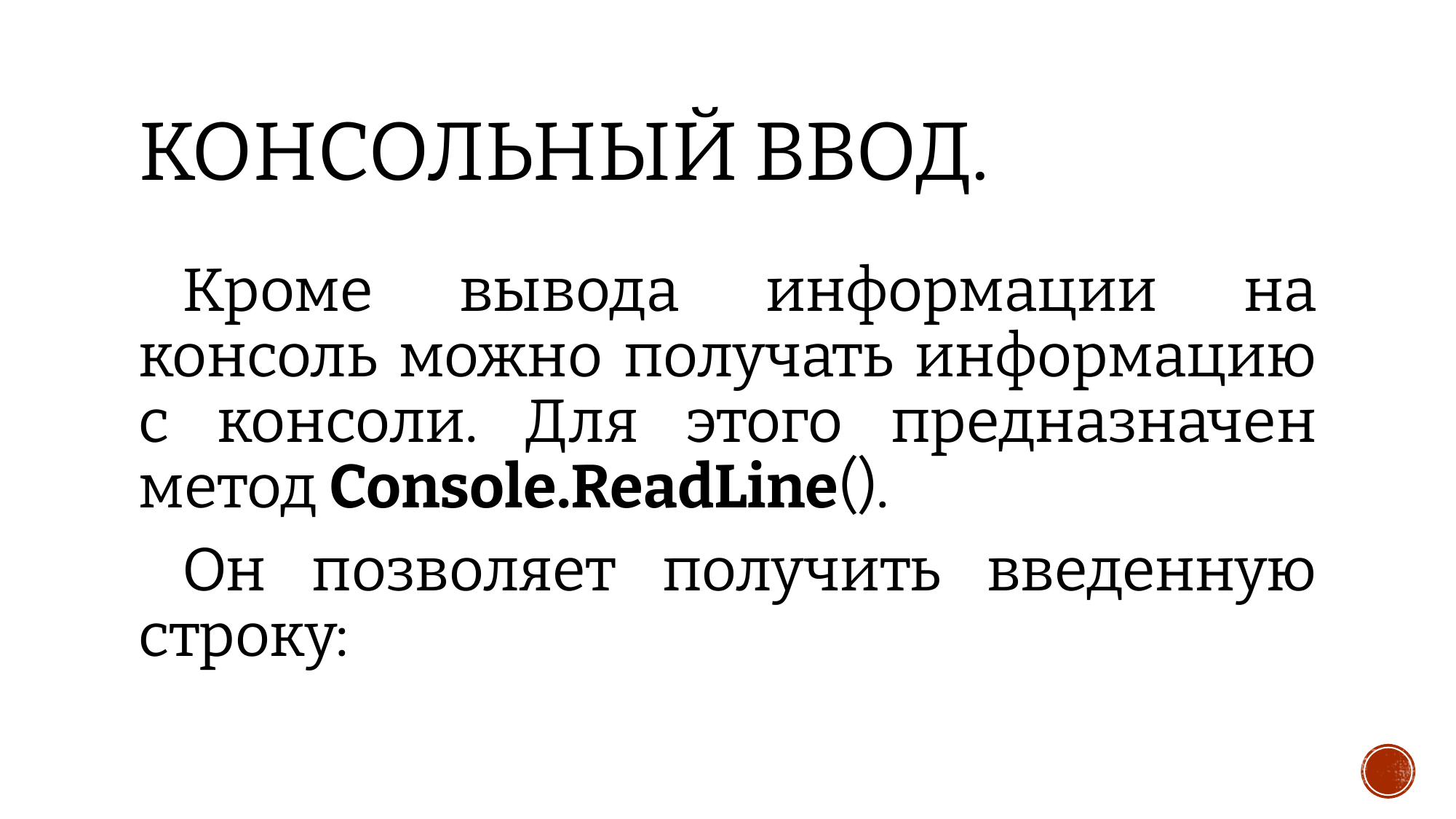

# Консольный ввод.
Кроме вывода информации на консоль можно получать информацию с консоли. Для этого предназначен метод Console.ReadLine().
Он позволяет получить введенную строку: